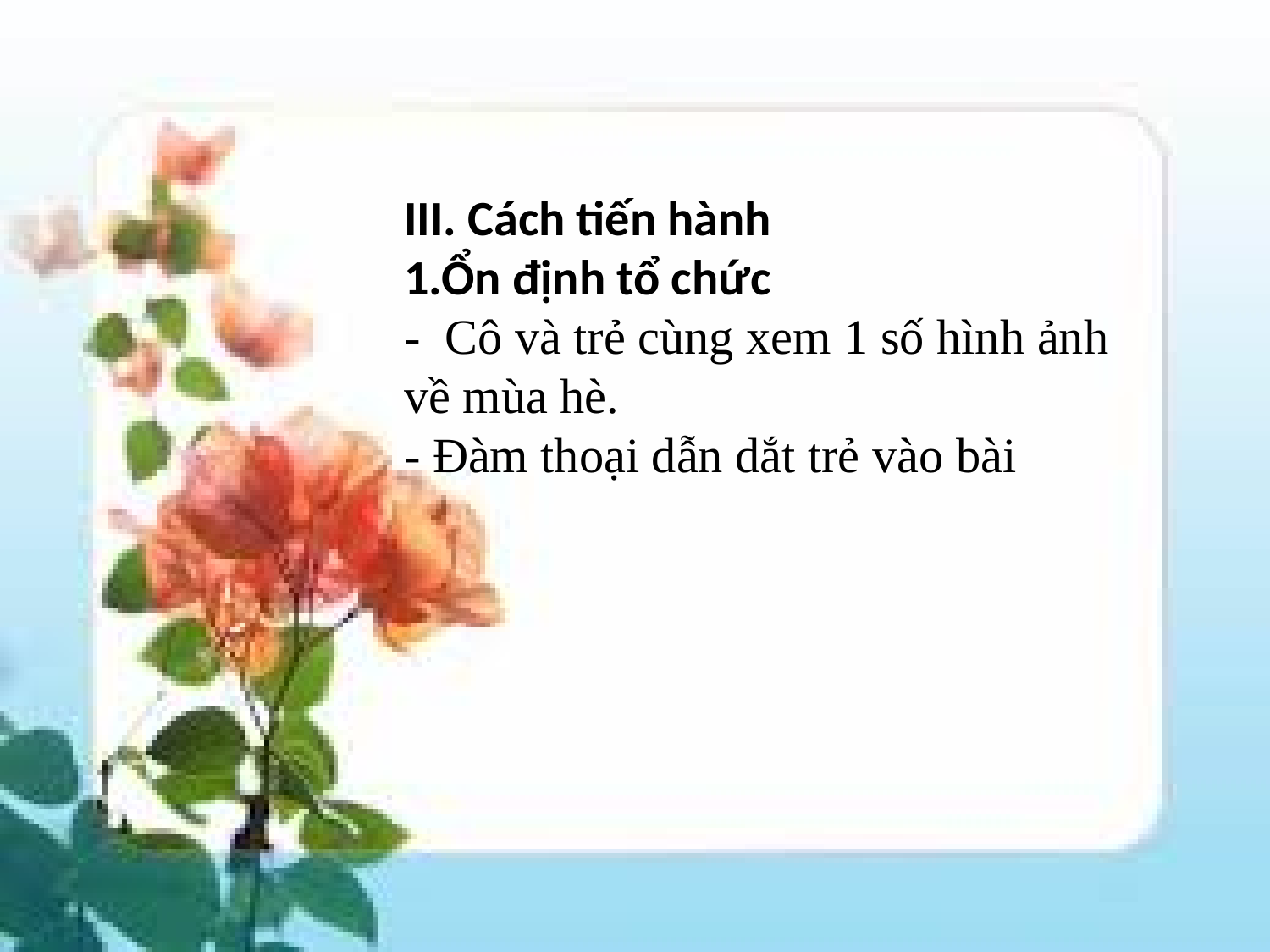

III. Cách tiến hành
1.Ổn định tổ chức
-  Cô và trẻ cùng xem 1 số hình ảnh về mùa hè.
- Đàm thoại dẫn dắt trẻ vào bài